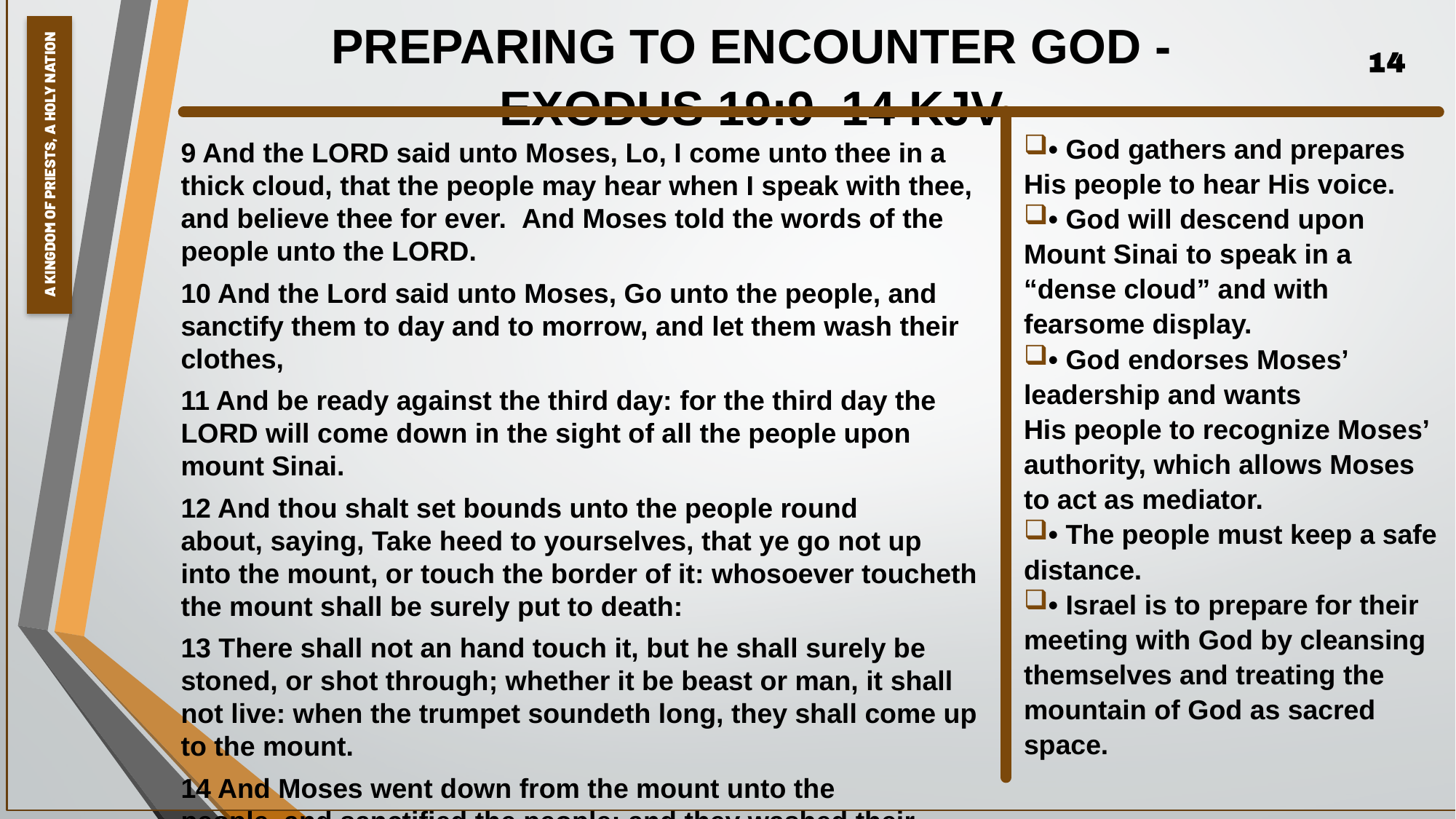

# Preparing to Encounter God - Exodus 19:9–14 KJV
14
• God gathers and prepares His people to hear His voice.
• God will descend upon Mount Sinai to speak in a “dense cloud” and with fearsome display.
• God endorses Moses’ leadership and wants His people to recognize Moses’ authority, which allows Moses to act as mediator.
• The people must keep a safe distance.
• Israel is to prepare for their meeting with God by cleansing themselves and treating the mountain of God as sacred space.
9 And the LORD said unto Moses, Lo, I come unto thee in a thick cloud, that the people may hear when I speak with thee, and believe thee for ever.  And Moses told the words of the people unto the LORD.
10 And the Lord said unto Moses, Go unto the people, and sanctify them to day and to morrow, and let them wash their clothes,
11 And be ready against the third day: for the third day the LORD will come down in the sight of all the people upon mount Sinai.
12 And thou shalt set bounds unto the people round about, saying, Take heed to yourselves, that ye go not up into the mount, or touch the border of it: whosoever toucheth the mount shall be surely put to death:
13 There shall not an hand touch it, but he shall surely be stoned, or shot through; whether it be beast or man, it shall not live: when the trumpet soundeth long, they shall come up to the mount.
14 And Moses went down from the mount unto the people, and sanctified the people; and they washed their clothes.
A Kingdom of Priests, A Holy Nation